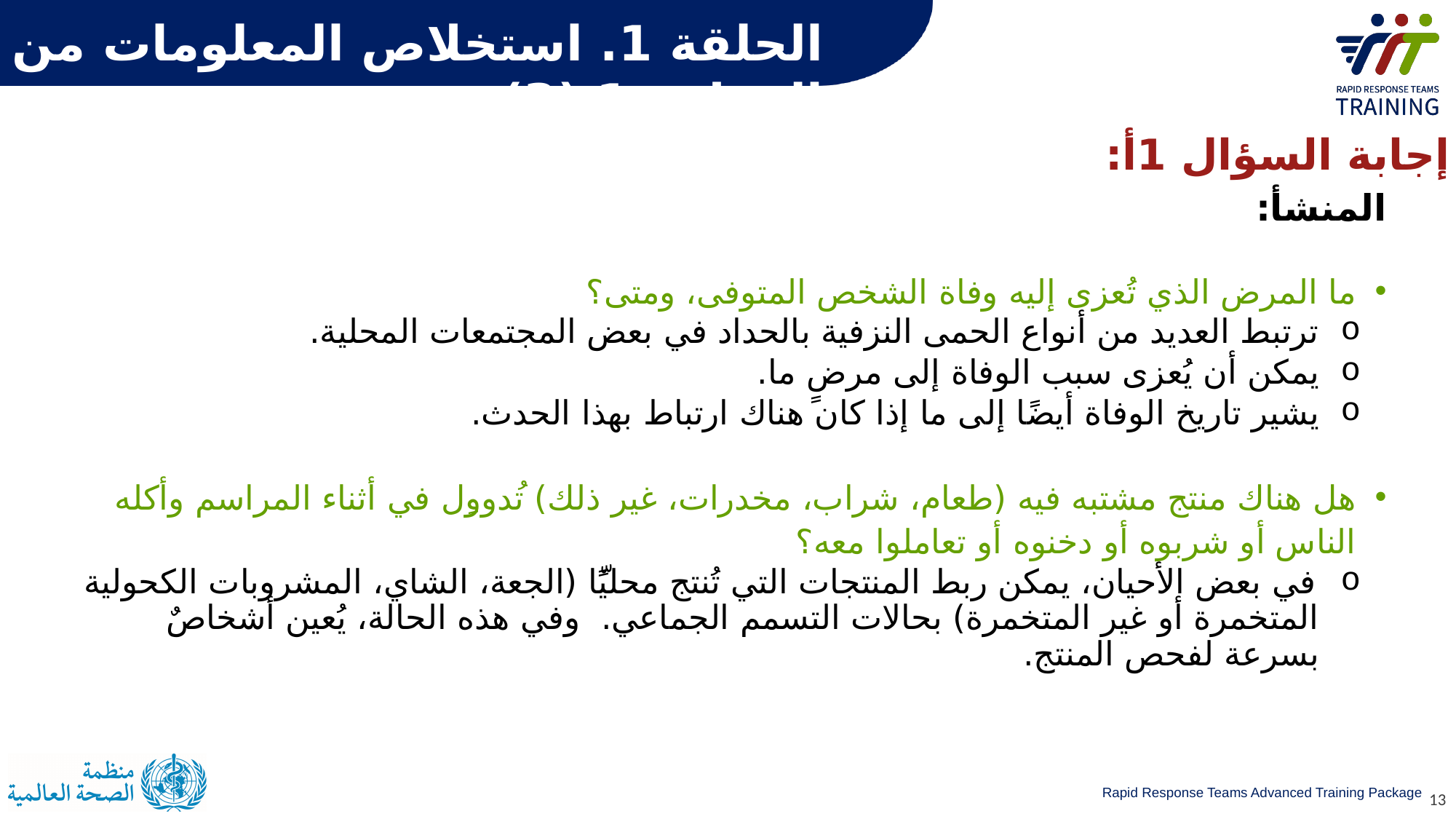

الحلقة 1. استخلاص المعلومات من الخطوة 1 (3)
إجابة السؤال 1أ:
المنشأ:

ما المرض الذي تُعزى إليه وفاة الشخص المتوفى، ومتى؟
ترتبط العديد من أنواع الحمى النزفية بالحداد في بعض المجتمعات المحلية.
يمكن أن يُعزى سبب الوفاة إلى مرضٍ ما.
يشير تاريخ الوفاة أيضًا إلى ما إذا كان هناك ارتباط بهذا الحدث.

هل هناك منتج مشتبه فيه (طعام، شراب، مخدرات، غير ذلك) تُدووِل في أثناء المراسم وأكله الناس أو شربوه أو دخنوه أو تعاملوا معه؟
في بعض الأحيان، يمكن ربط المنتجات التي تُنتج محليًّا (الجعة، الشاي، المشروبات الكحولية المتخمرة أو غير المتخمرة) بحالات التسمم الجماعي.  وفي هذه الحالة، يُعين أشخاصٌ بسرعة لفحص المنتج.